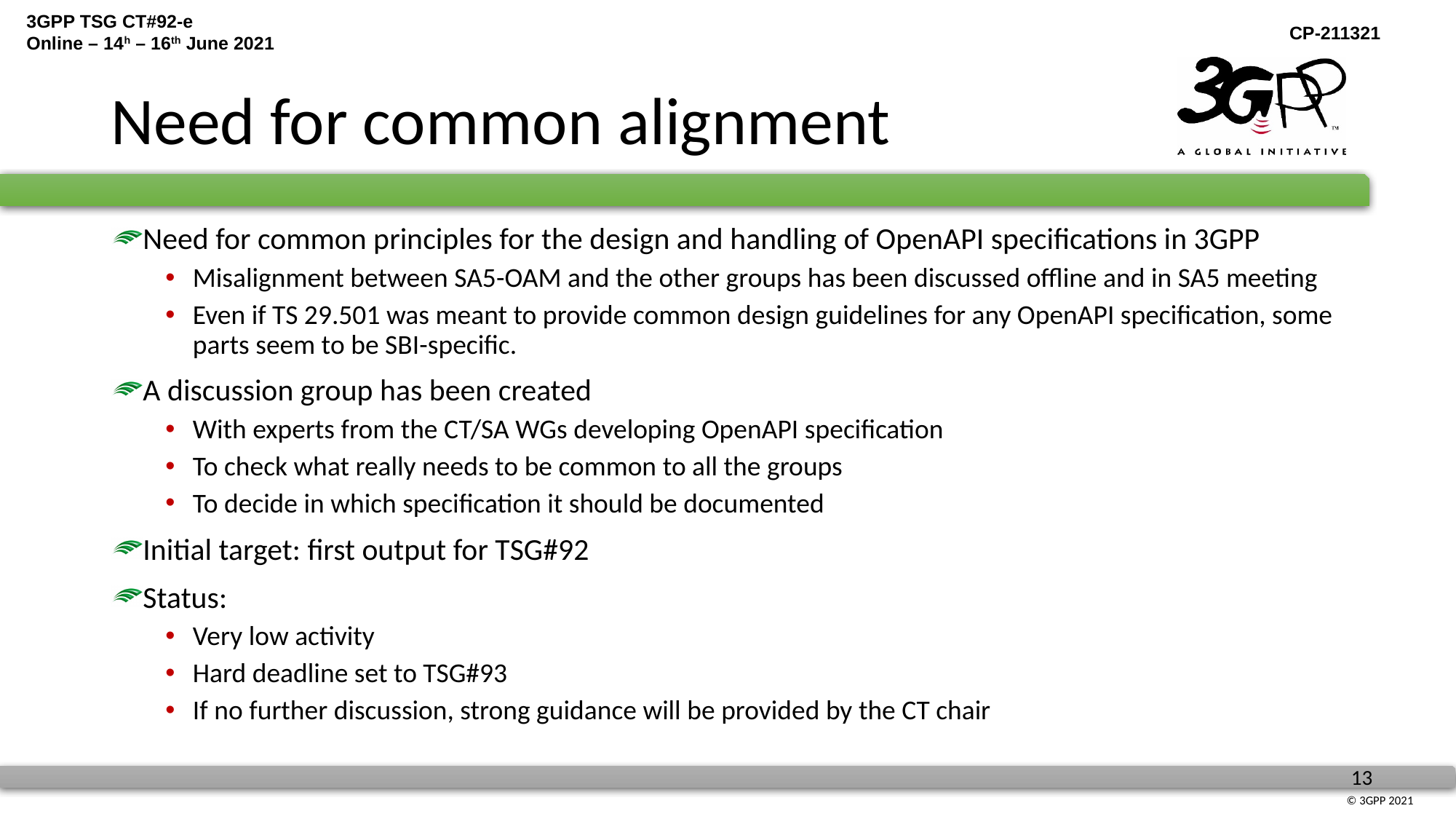

# Need for common alignment
Need for common principles for the design and handling of OpenAPI specifications in 3GPP
Misalignment between SA5-OAM and the other groups has been discussed offline and in SA5 meeting
Even if TS 29.501 was meant to provide common design guidelines for any OpenAPI specification, some parts seem to be SBI-specific.
A discussion group has been created
With experts from the CT/SA WGs developing OpenAPI specification
To check what really needs to be common to all the groups
To decide in which specification it should be documented
Initial target: first output for TSG#92
Status:
Very low activity
Hard deadline set to TSG#93
If no further discussion, strong guidance will be provided by the CT chair